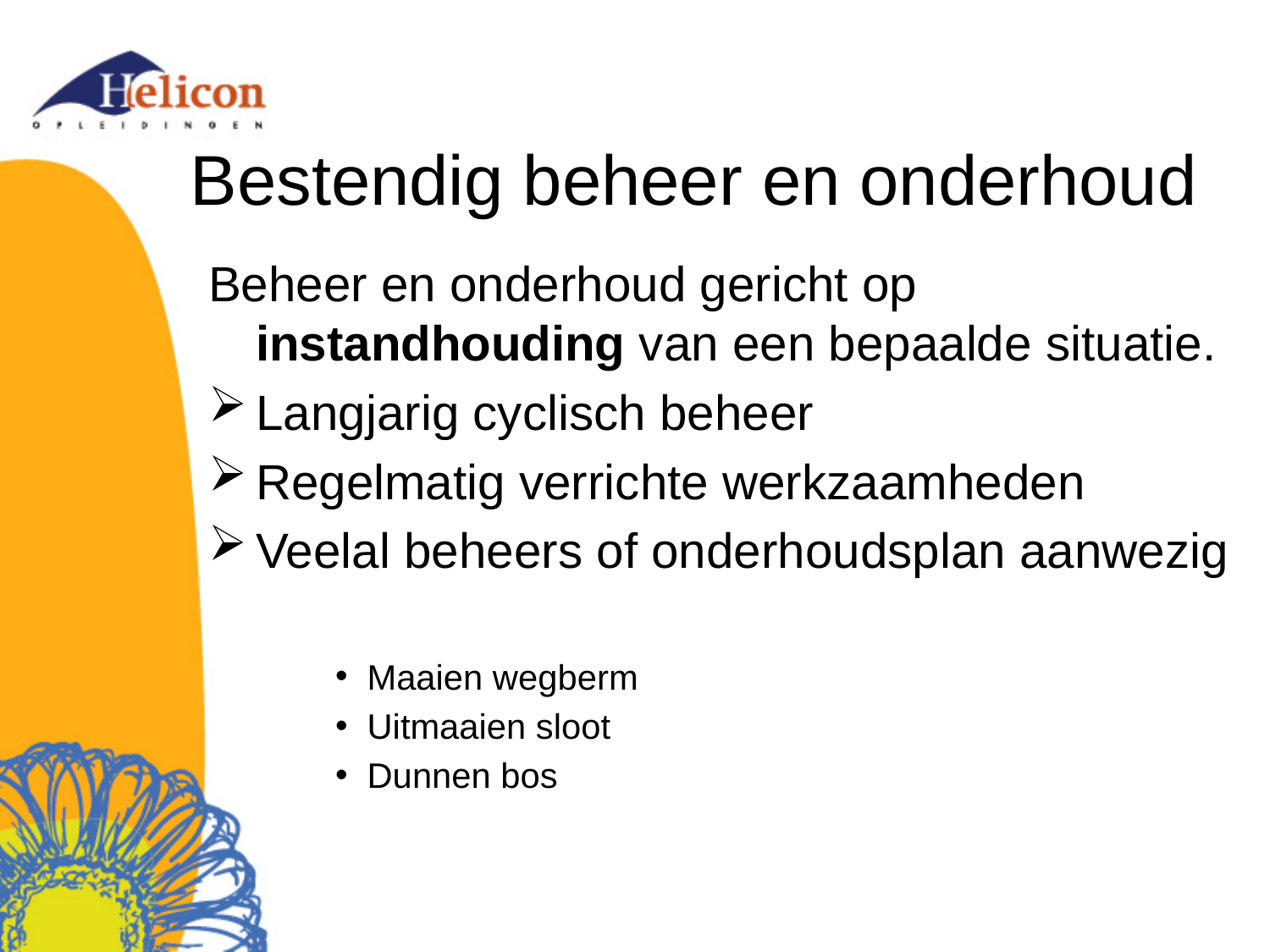

# Bestendig beheer en onderhoud
Beheer en onderhoud gericht op instandhouding van een bepaalde situatie.
Langjarig cyclisch beheer
Regelmatig verrichte werkzaamheden
Veelal beheers of onderhoudsplan aanwezig

Maaien wegberm
Uitmaaien sloot
Dunnen bos